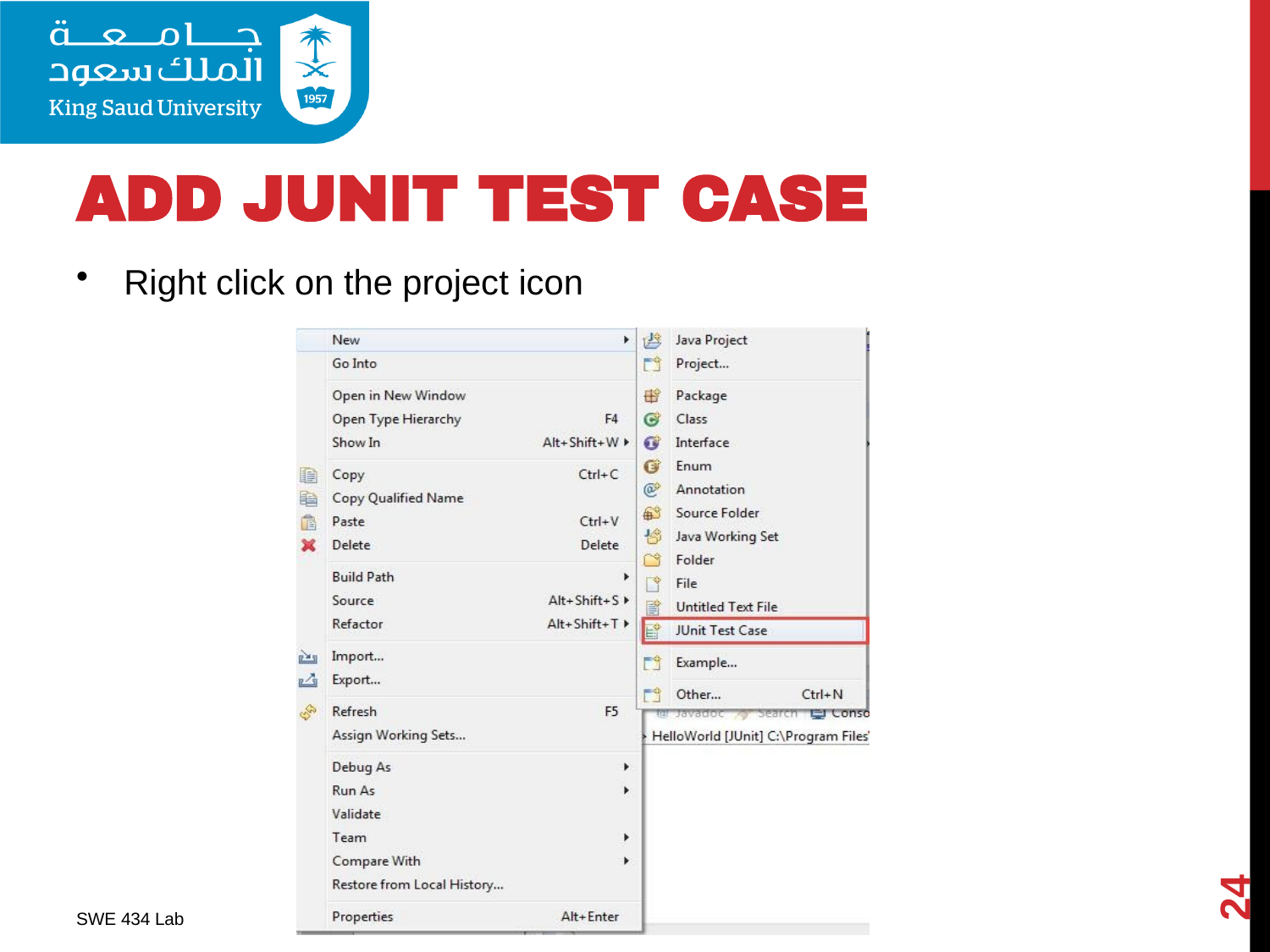

# ADD JUNIT TEST CASE
Right click on the project icon

24
SWE 434 Lab